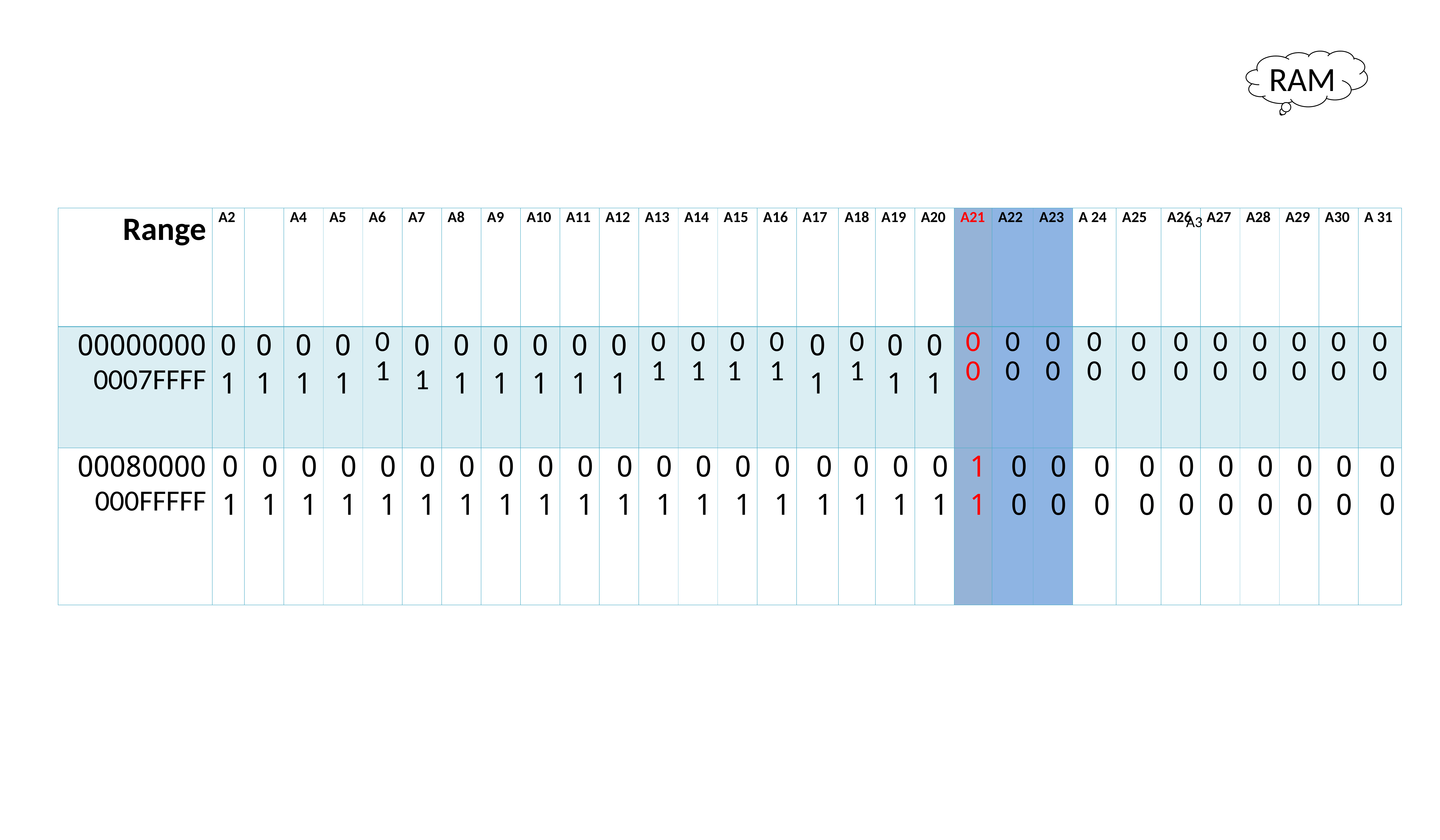

RAM
| Range | A2 |  | A4 | A5 | A6 | A7 | A8 | A9 | A10 | A11 | A12 | A13 | A14 | A15 | A16 | A17 | A18 | A19 | A20 | A21 | A22 | A23 | A 24 | A25 | A26 | A27 | A28 | A29 | A30 | A 31 |
| --- | --- | --- | --- | --- | --- | --- | --- | --- | --- | --- | --- | --- | --- | --- | --- | --- | --- | --- | --- | --- | --- | --- | --- | --- | --- | --- | --- | --- | --- | --- |
| 00000000 0007FFFF | 01 | 0 1 | 0 1 | 0 1 | 0 1 | 0 1 | 0 1 | 0 1 | 0 1 | 0 1 | 01 | 0 1 | 0 1 | 0 1 | 0 1 | 0 1 | 0 1 | 0 1 | 0 1 | 0 0 | 0 0 | 0 0 | 0 0 | 0 0 | 0 0 | 0 0 | 0 0 | 0 0 | 0 0 | 0 0 |
| 00080000 000FFFFF | 0 1 | 0 1 | 0 1 | 0 1 | 0 1 | 0 1 | 0 1 | 0 1 | 0 1 | 0 1 | 0 1 | 0 1 | 0 1 | 0 1 | 0 1 | 0 1 | 0 1 | 0 1 | 0 1 | 1 1 | 0 0 | 0 0 | 0 0 | 0 0 | 0 0 | 0 0 | 0 0 | 0 0 | 0 0 | 0 0 |
A3